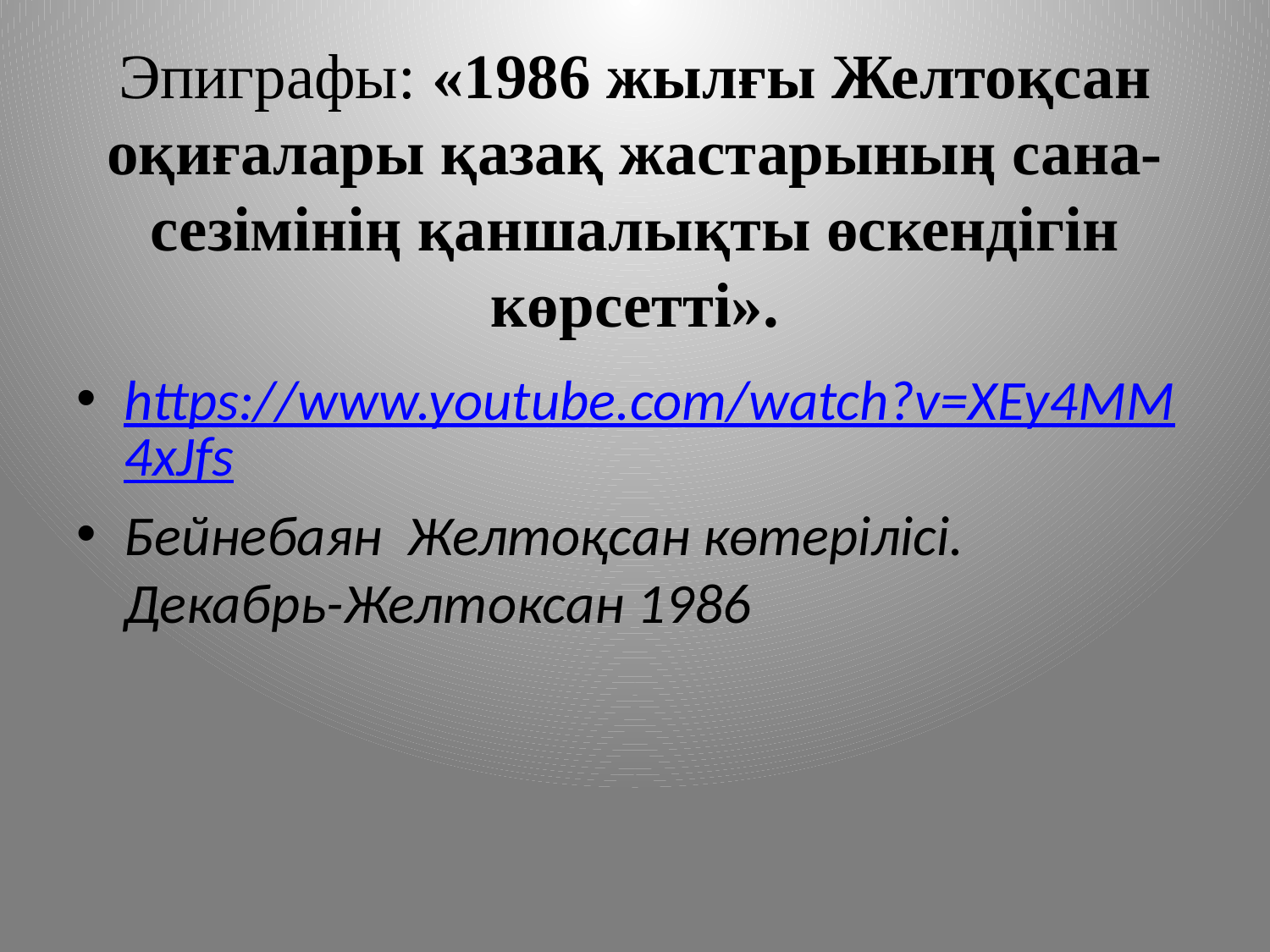

# Эпиграфы: «1986 жылғы Желтоқсан оқиғалары қазақ жастарының сана-сезімінің қаншалықты өскендігін көрсетті».
https://www.youtube.com/watch?v=XEy4MM4xJfs
Бейнебаян  Желтоқсан көтерілісі. Декабрь-Желтоксан 1986